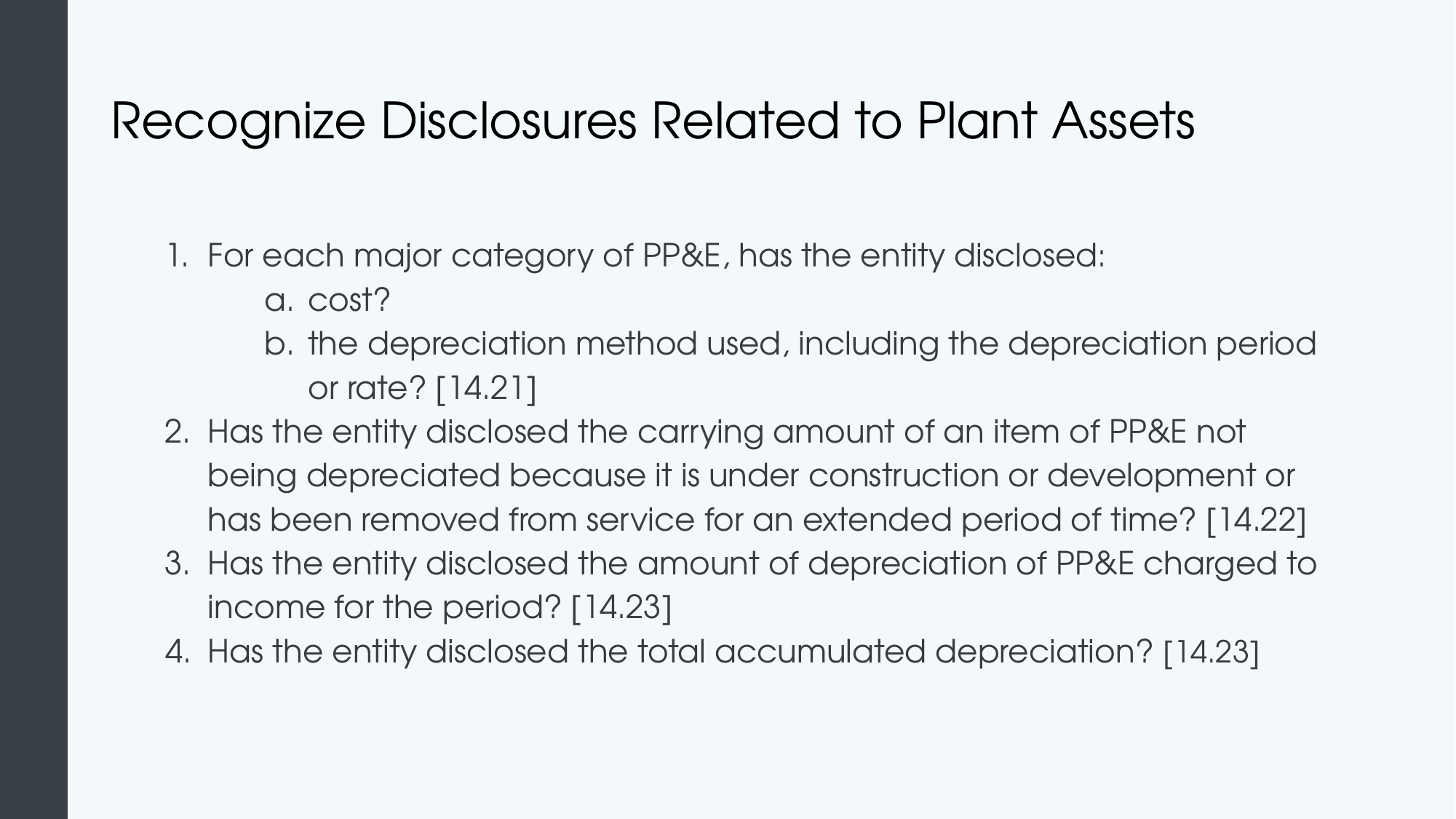

# Recognize Disclosures Related to Plant Assets
For each major category of PP&E, has the entity disclosed:
cost?
the depreciation method used, including the depreciation period or rate? [14.21]
Has the entity disclosed the carrying amount of an item of PP&E not being depreciated because it is under construction or development or has been removed from service for an extended period of time? [14.22]
Has the entity disclosed the amount of depreciation of PP&E charged to income for the period? [14.23]
Has the entity disclosed the total accumulated depreciation? [14.23]